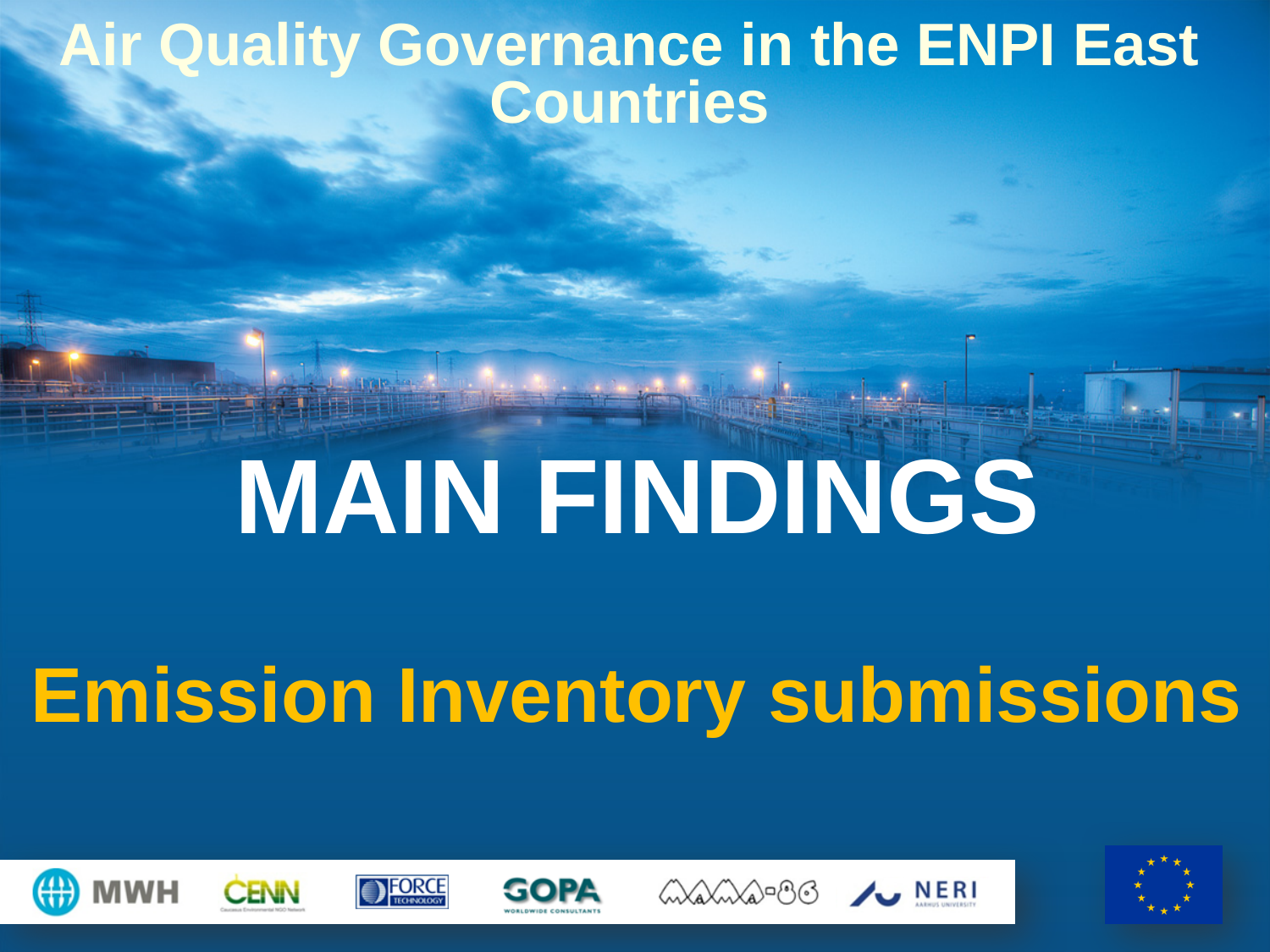

# Air Quality Governance in the ENPI East Countries
MAIN FINDINGS

Emission Inventory submissions